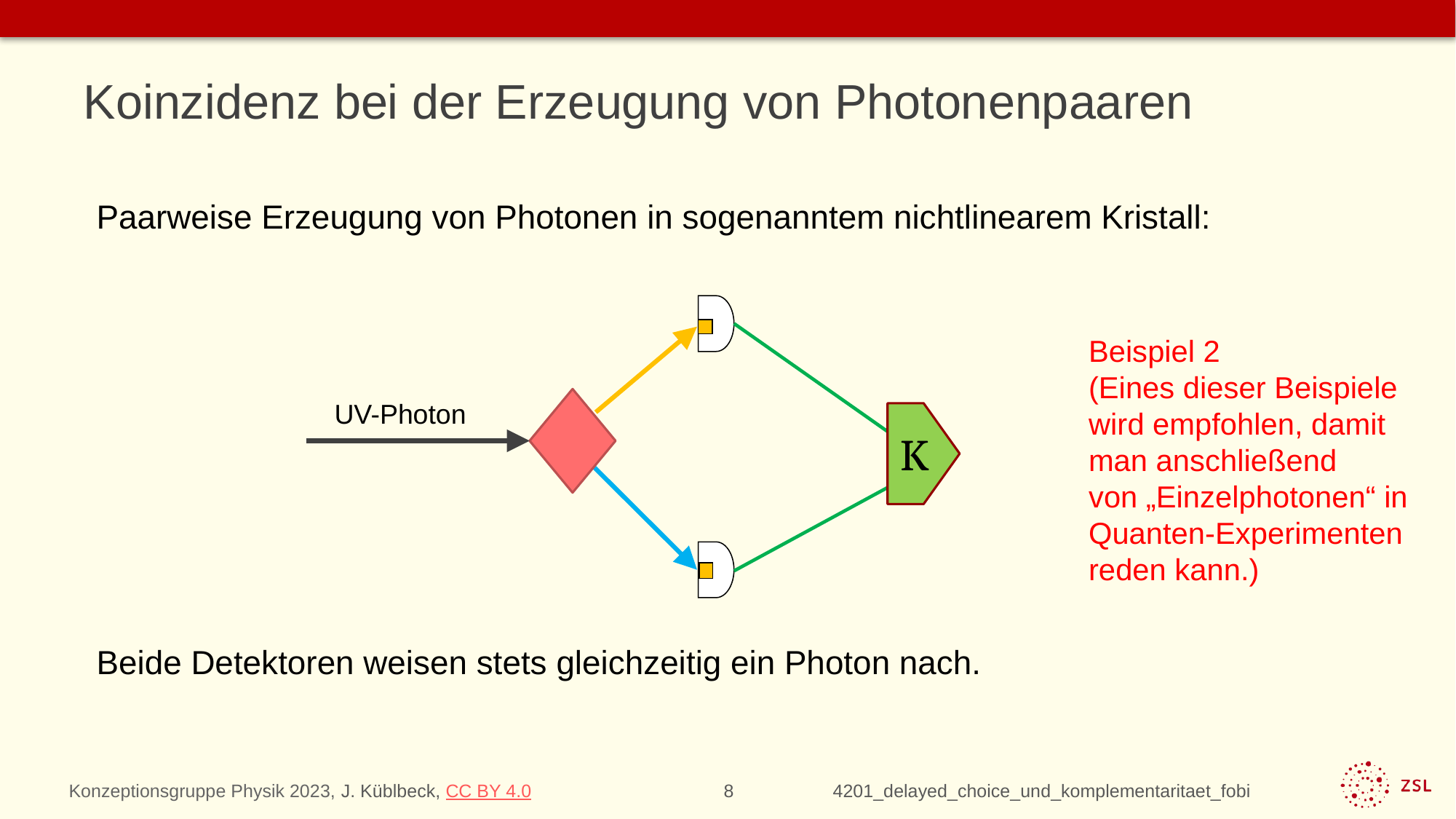

# Koinzidenz bei der Erzeugung von Photonenpaaren

Paarweise Erzeugung von Photonen in sogenanntem nichtlinearem Kristall:

Beide Detektoren weisen stets gleichzeitig ein Photon nach.

K

Beispiel 2
(Eines dieser Beispiele wird empfohlen, damit man anschließend
von „Einzelphotonen“ in Quanten-Experimenten reden kann.)
UV-Photon